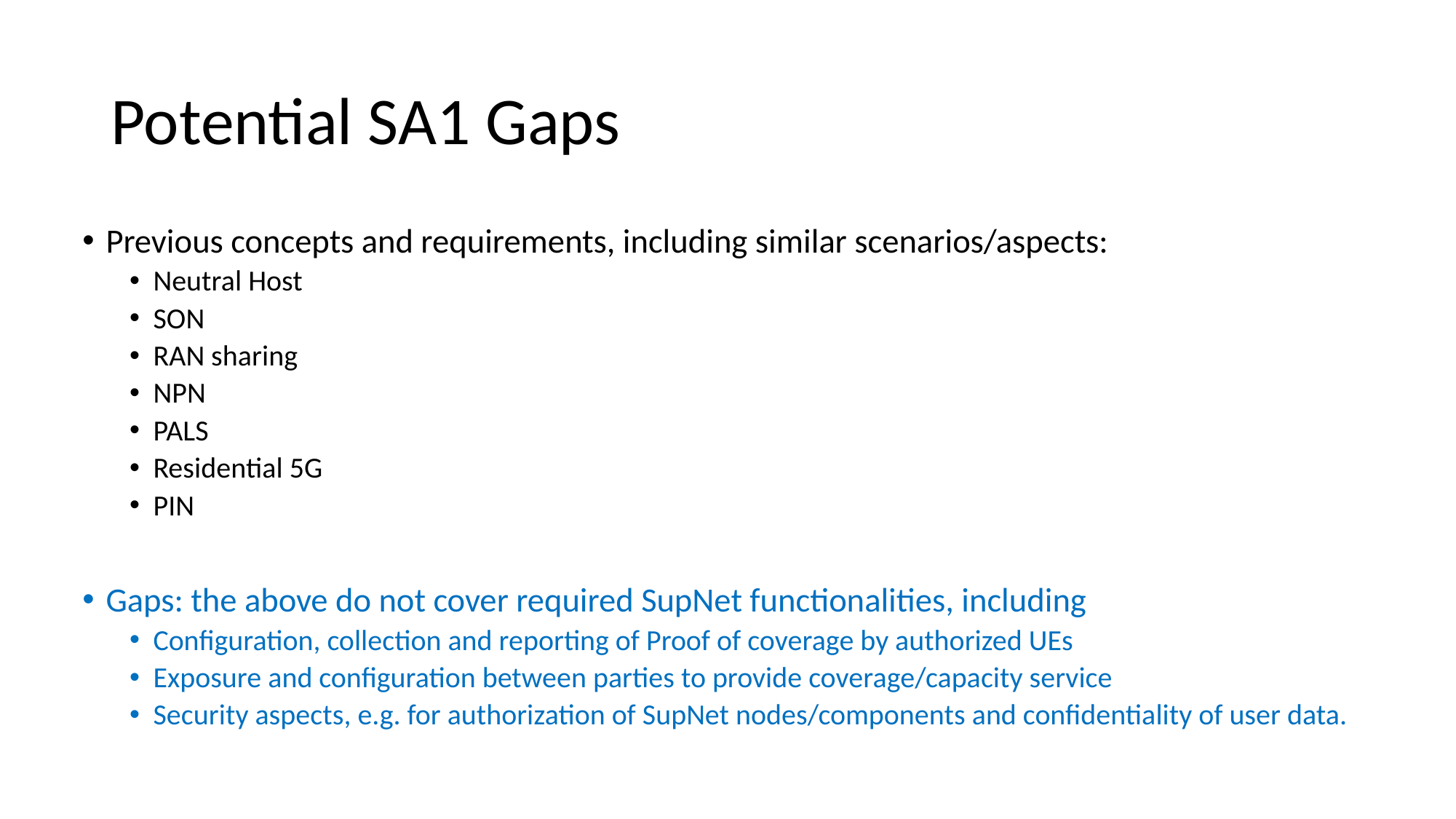

# Potential SA1 Gaps
Previous concepts and requirements, including similar scenarios/aspects:
Neutral Host
SON
RAN sharing
NPN
PALS
Residential 5G
PIN

Gaps: the above do not cover required SupNet functionalities, including
Configuration, collection and reporting of Proof of coverage by authorized UEs
Exposure and configuration between parties to provide coverage/capacity service
Security aspects, e.g. for authorization of SupNet nodes/components and confidentiality of user data.